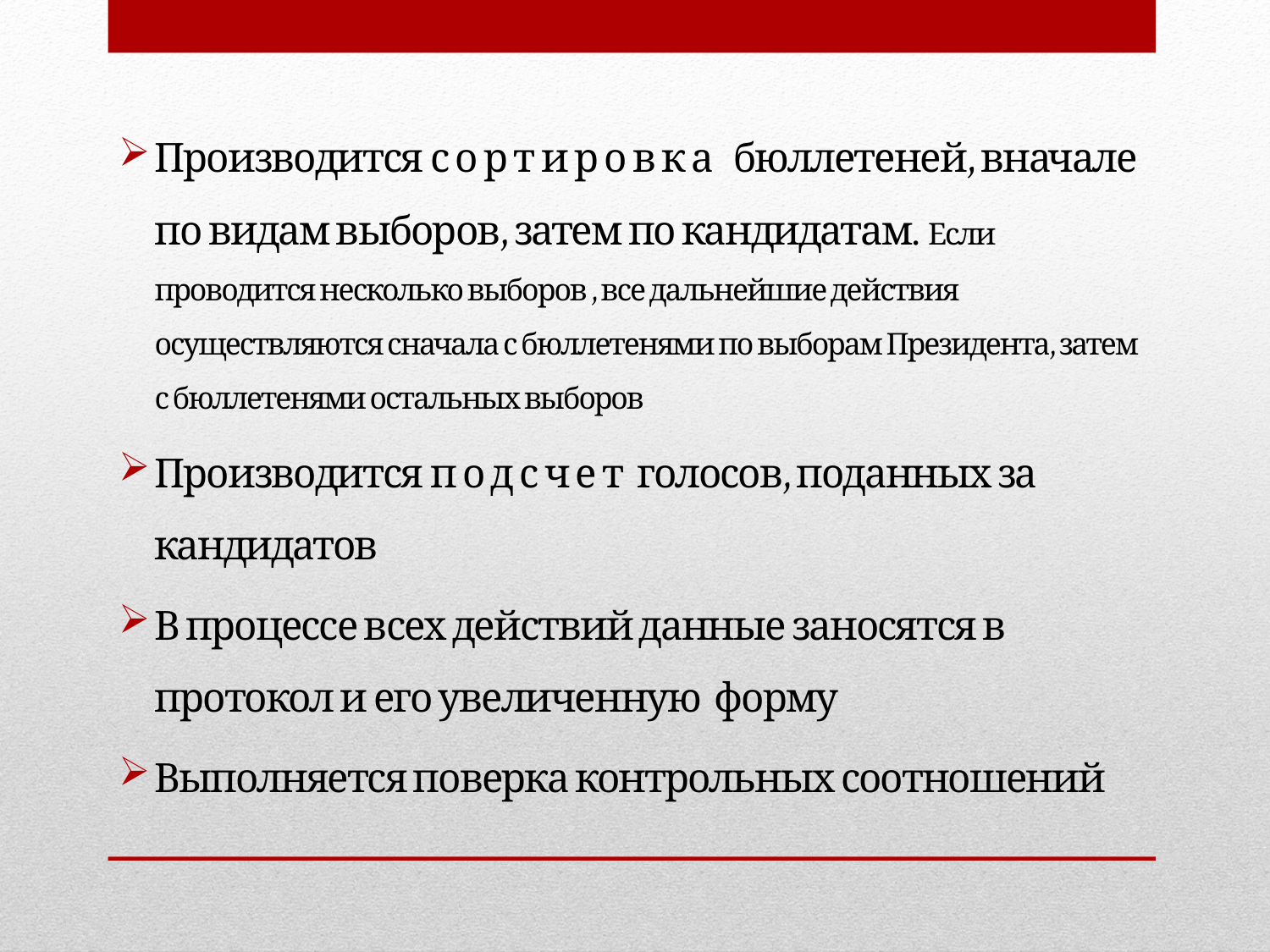

Производится сортировка бюллетеней, вначале по видам выборов, затем по кандидатам. Если проводится несколько выборов , все дальнейшие действия осуществляются сначала с бюллетенями по выборам Президента, затем с бюллетенями остальных выборов
Производится подсчет голосов, поданных за кандидатов
В процессе всех действий данные заносятся в протокол и его увеличенную  форму
Выполняется поверка контрольных соотношений